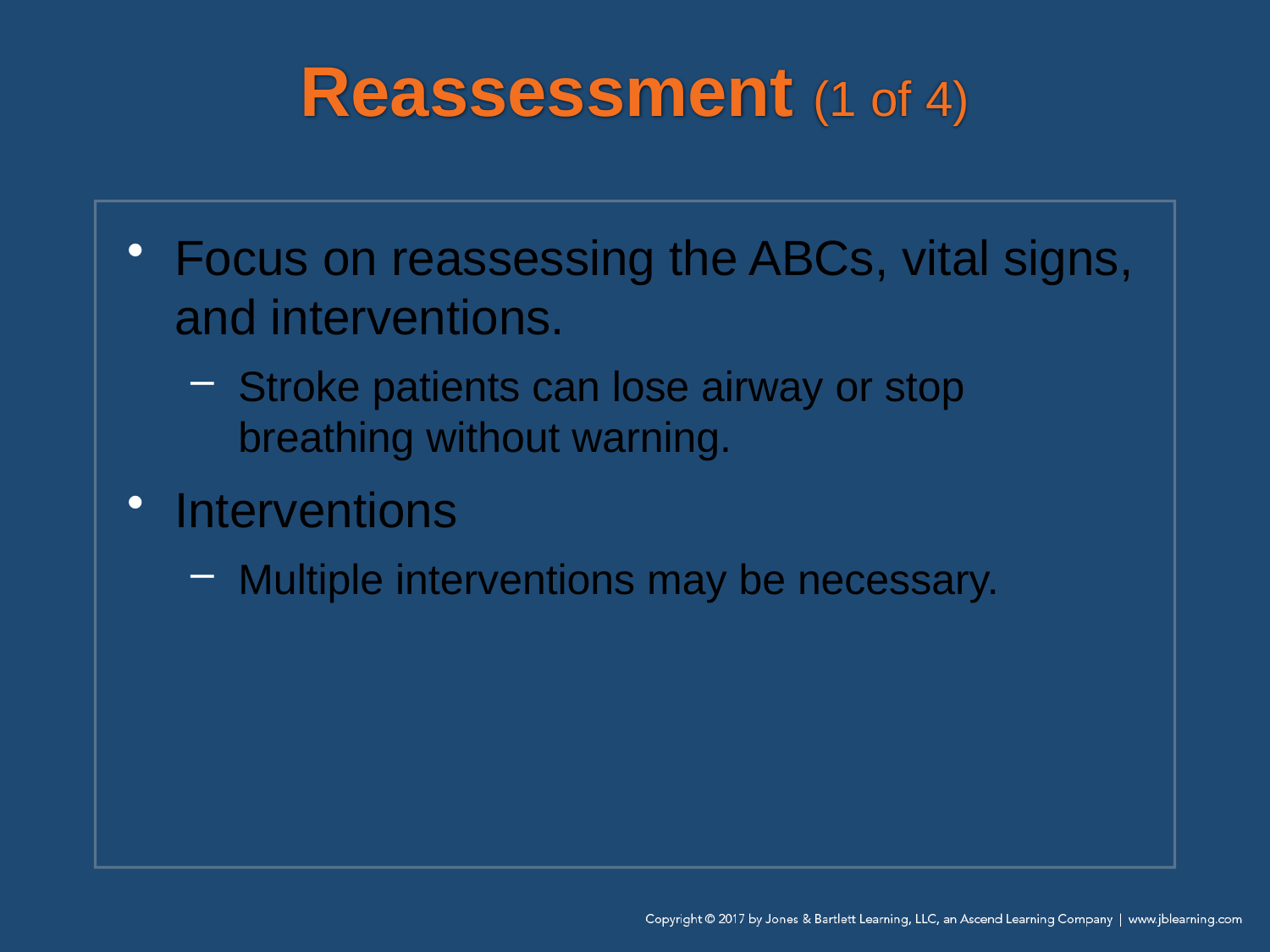

# Reassessment (1 of 4)
Focus on reassessing the ABCs, vital signs, and interventions.
Stroke patients can lose airway or stop breathing without warning.
Interventions
Multiple interventions may be necessary.